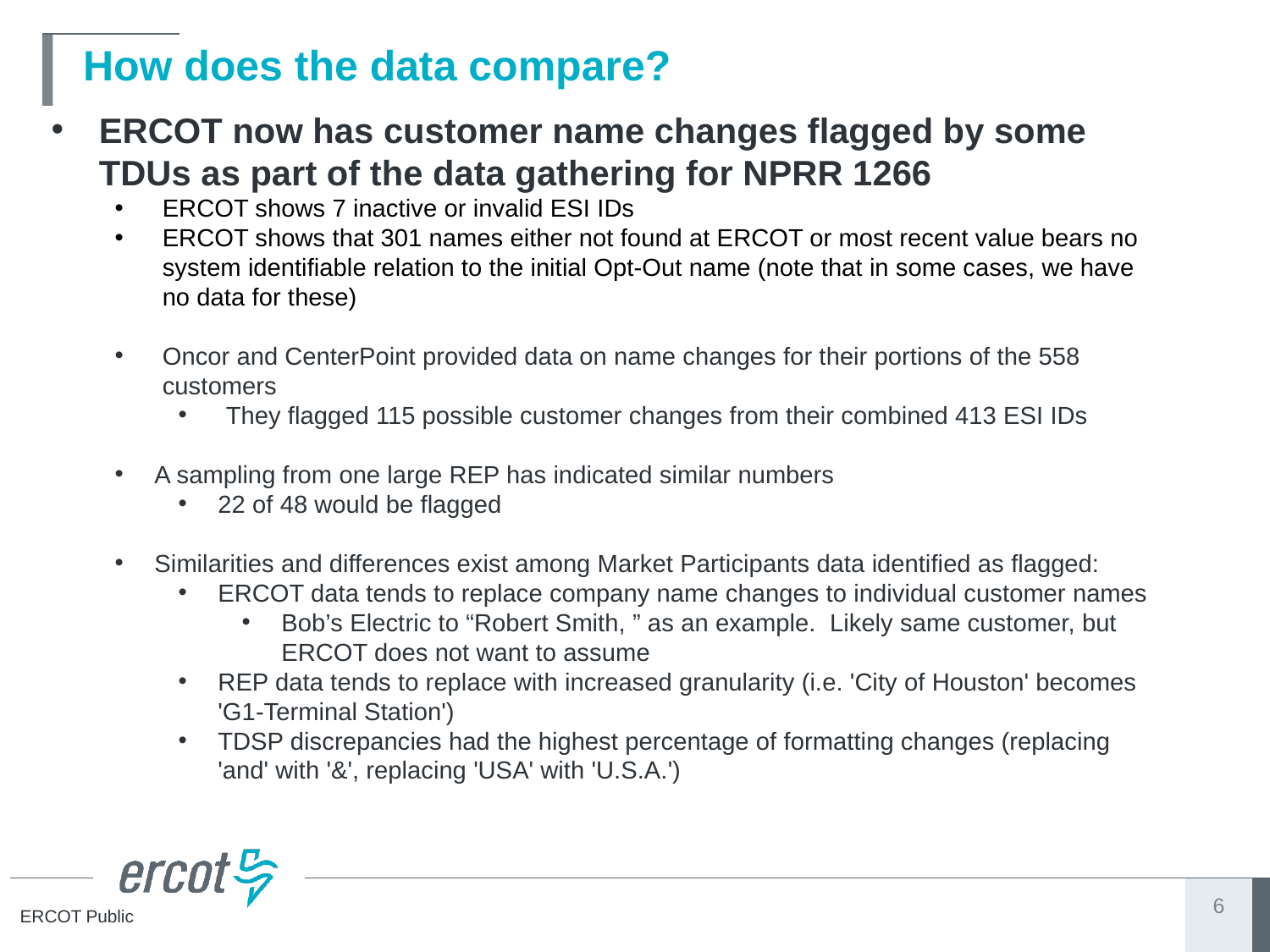

# How does the data compare?
ERCOT now has customer name changes flagged by some TDUs as part of the data gathering for NPRR 1266
ERCOT shows 7 inactive or invalid ESI IDs
ERCOT shows that 301 names either not found at ERCOT or most recent value bears no system identifiable relation to the initial Opt-Out name (note that in some cases, we have no data for these)

Oncor and CenterPoint provided data on name changes for their portions of the 558 customers
They flagged 115 possible customer changes from their combined 413 ESI IDs

A sampling from one large REP has indicated similar numbers
22 of 48 would be flagged

Similarities and differences exist among Market Participants data identified as flagged:
ERCOT data tends to replace company name changes to individual customer names
Bob’s Electric to “Robert Smith, ” as an example.  Likely same customer, but ERCOT does not want to assume
REP data tends to replace with increased granularity (i.e. 'City of Houston' becomes 'G1-Terminal Station')
TDSP discrepancies had the highest percentage of formatting changes (replacing 'and' with '&', replacing 'USA' with 'U.S.A.')

6